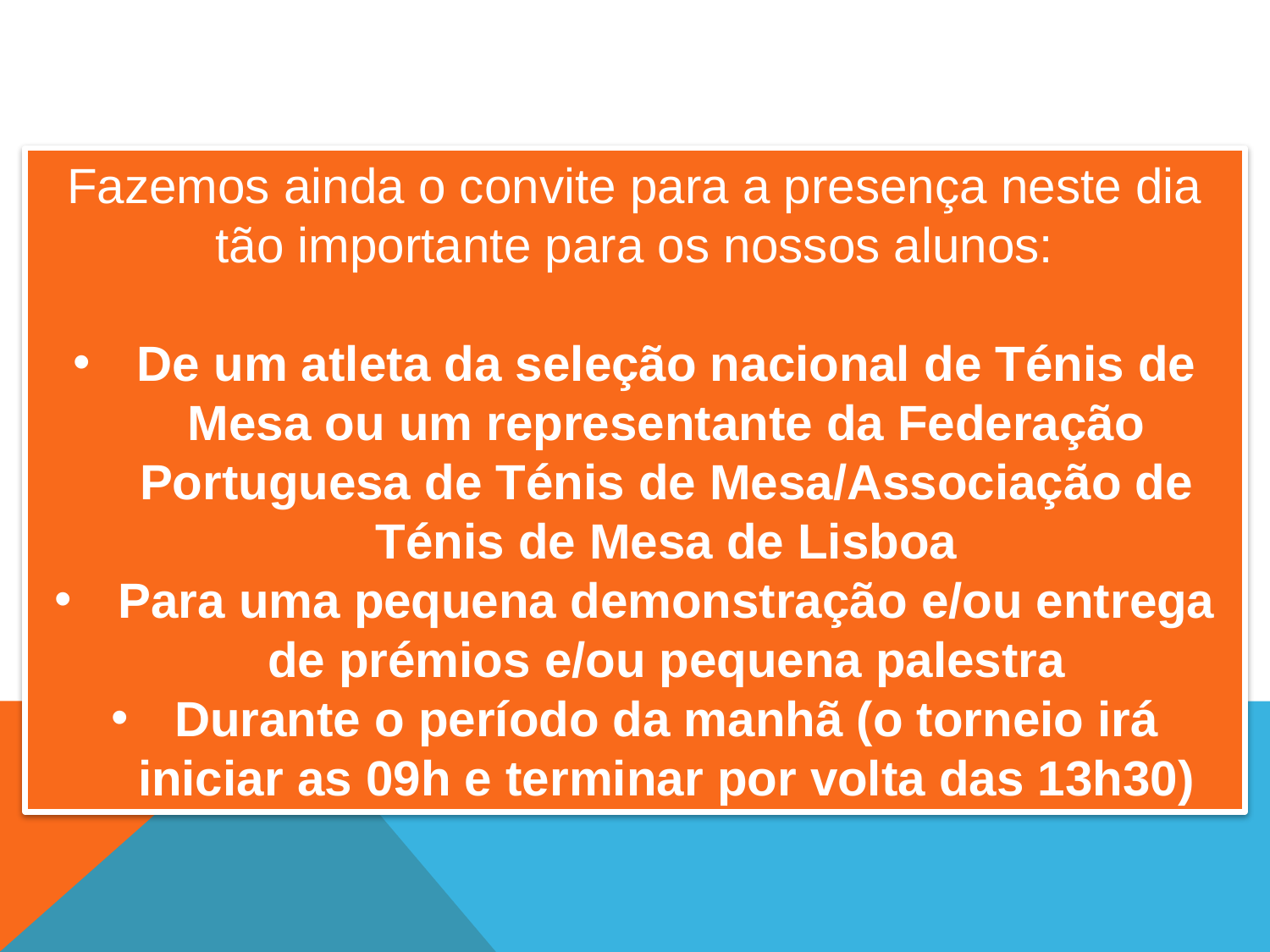

Fazemos ainda o convite para a presença neste dia tão importante para os nossos alunos:

De um atleta da seleção nacional de Ténis de Mesa ou um representante da Federação Portuguesa de Ténis de Mesa/Associação de Ténis de Mesa de Lisboa
Para uma pequena demonstração e/ou entrega de prémios e/ou pequena palestra
Durante o período da manhã (o torneio irá iniciar as 09h e terminar por volta das 13h30)